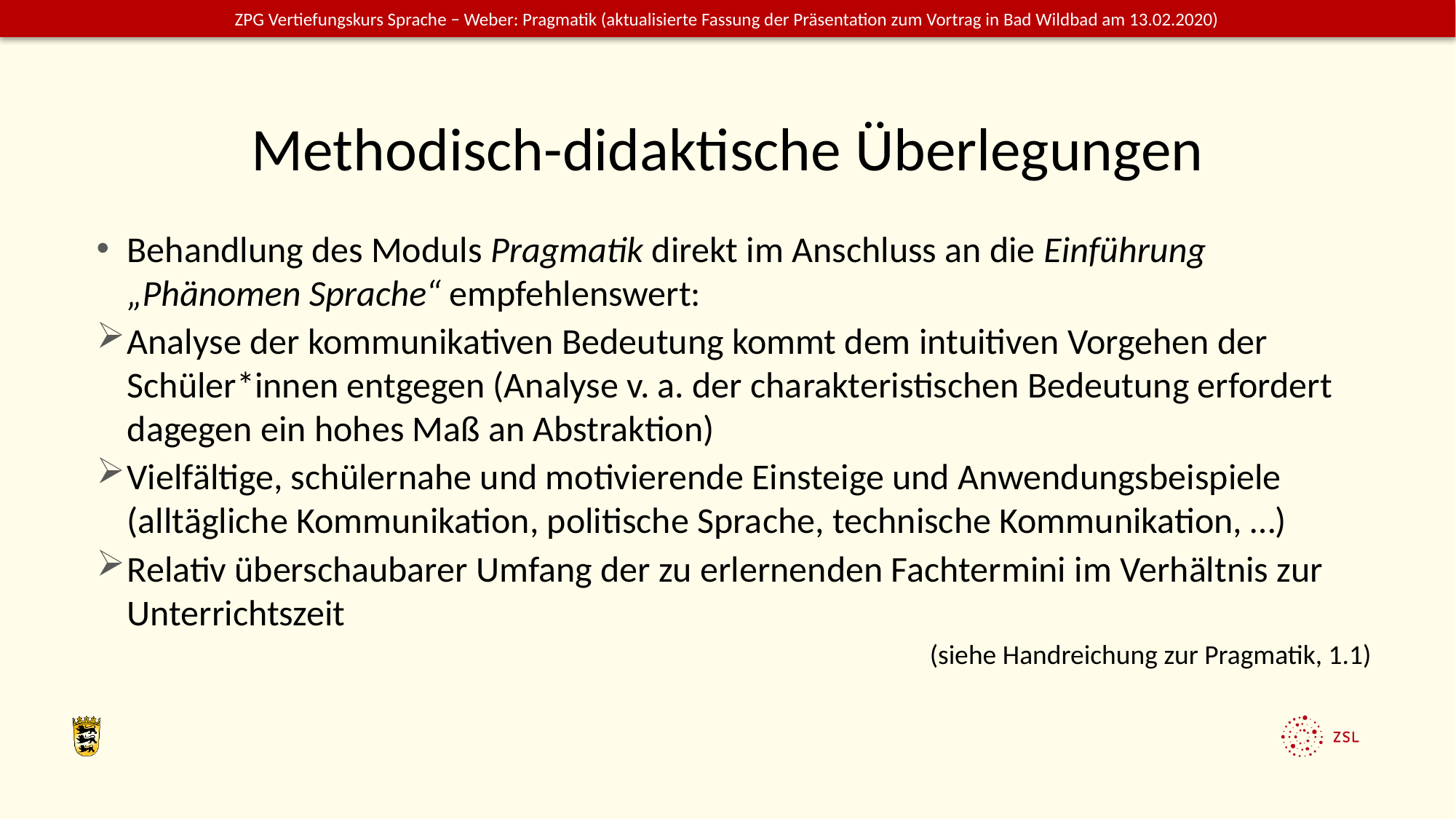

# Methodisch-didaktische Überlegungen
Behandlung des Moduls Pragmatik direkt im Anschluss an die Einführung „Phänomen Sprache“ empfehlenswert:
Analyse der kommunikativen Bedeutung kommt dem intuitiven Vorgehen der Schüler*innen entgegen (Analyse v. a. der charakteristischen Bedeutung erfordert dagegen ein hohes Maß an Abstraktion)
Vielfältige, schülernahe und motivierende Einsteige und Anwendungsbeispiele (alltägliche Kommunikation, politische Sprache, technische Kommunikation, …)
Relativ überschaubarer Umfang der zu erlernenden Fachtermini im Verhältnis zur Unterrichtszeit
(siehe Handreichung zur Pragmatik, 1.1)